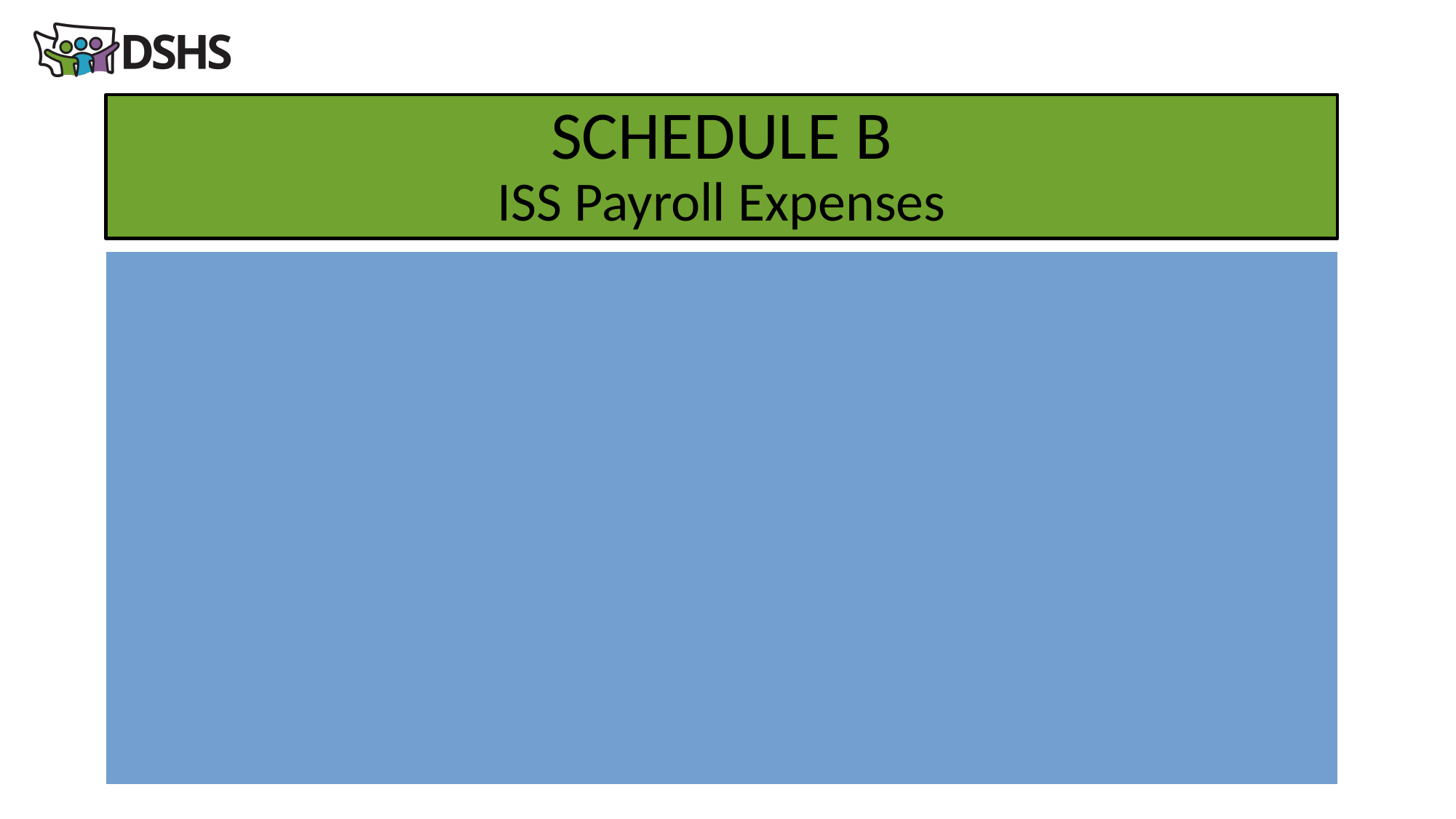

# SCHEDULE B ISS Payroll Expenses
Reporting ISS Payroll Expenses, cont.

Schedule B, Line/Row 2

Staff perform ISS 50% of their wages or less & also perform Non-ISS Administrative and/or Non-contracted

Report all payroll data (ISS & non-ISS) as appropriate for automated allocation formulas in columns R, S, and T

Paid time off, other compensation and employer paid taxes & benefits are allocated based on gross wages reported as ISS, Administrative, and/or Non-contracted business

Employees that perform non-contracted work are only reported if they also perform contracted ISS